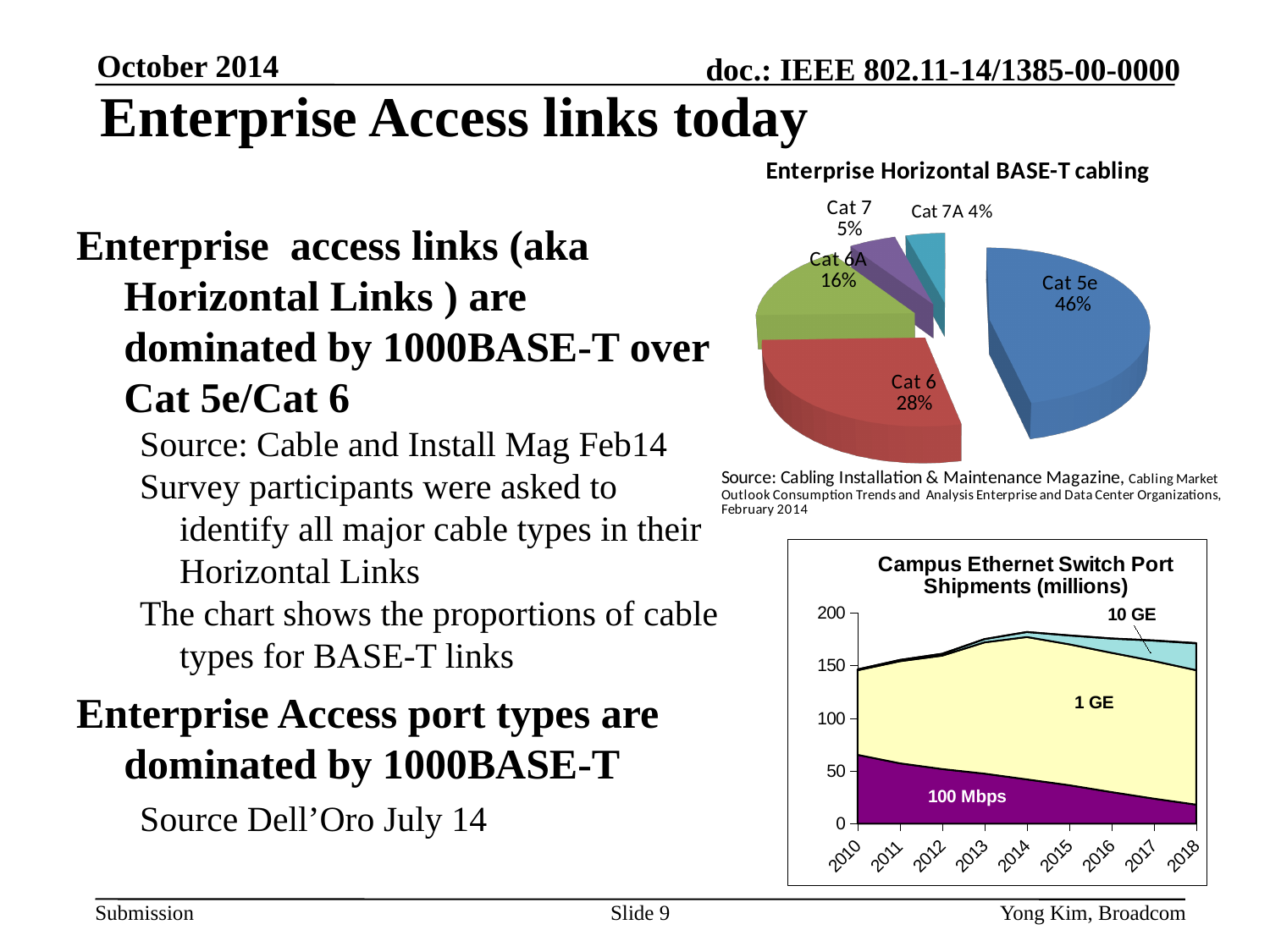

October 2014
Enterprise Access links today

[unsupported chart]

Enterprise  access links (aka Horizontal Links ) are dominated by 1000BASE‐T over Cat 5e/Cat 6
Source: Cable and Install Mag Feb14
Survey participants were asked to identify all major cable types in their Horizontal Links
The chart shows the proportions of cable types for BASE-T links
Enterprise Access port types are dominated by 1000BASE-T
Source Dell’Oro July 14

### Chart: Campus Ethernet Switch Port Shipments (millions)

| Category | 10/100 | 1 GE | 10 GE | 40 +100 GE |
|---|---|---|---|---|
| 2010 | 65386684.35431156 | 80288582.6223737 | 814048.8775099999 | None |
| 2011 | 57363053.50634242 | 96888299.71454966 | 1177141.9112733335 | None |
| 2012 | 51898956.71804977 | 107638198.91070291 | 1765222.3533203779 | 482.8 |
| 2013 | 47549055.89100001 | 124609424.83165927 | 3042328.671032445 | 2702.0 |
| 2014 | 42106071.42702751 | 135113278.3420852 | 4704512.603776726 | 23163.238077619015 |
| 2015 | 36592331.017869264 | 133641344.51941022 | 8456296.890270036 | 69117.18598583476 |
| 2016 | 30034581.199870173 | 132163692.58380747 | 13522736.181706458 | 149465.00299401622 |
| 2017 | 23844227.463684034 | 130598069.13616347 | 19326989.072419748 | 253917.42590177132 |
| 2018 | 18168784.564171433 | 127566707.7669437 | 25395944.105041172 | 377022.5260186142 |
Slide 9
Yong Kim, Broadcom